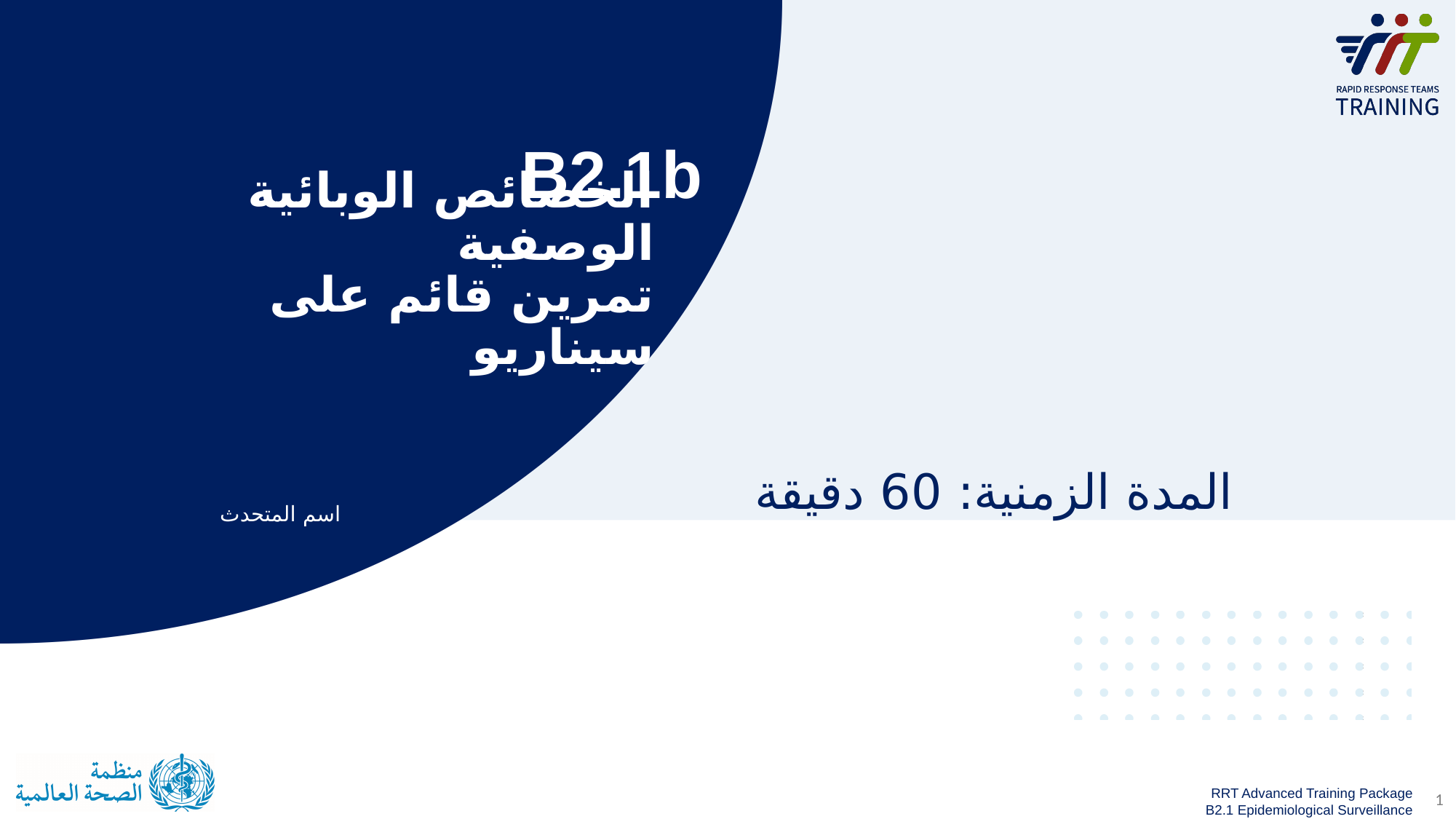

B2.1b
# الخصائص الوبائية الوصفية تمرين قائم على سيناريو
المدة الزمنية: 60 دقيقة
اسم المتحدث